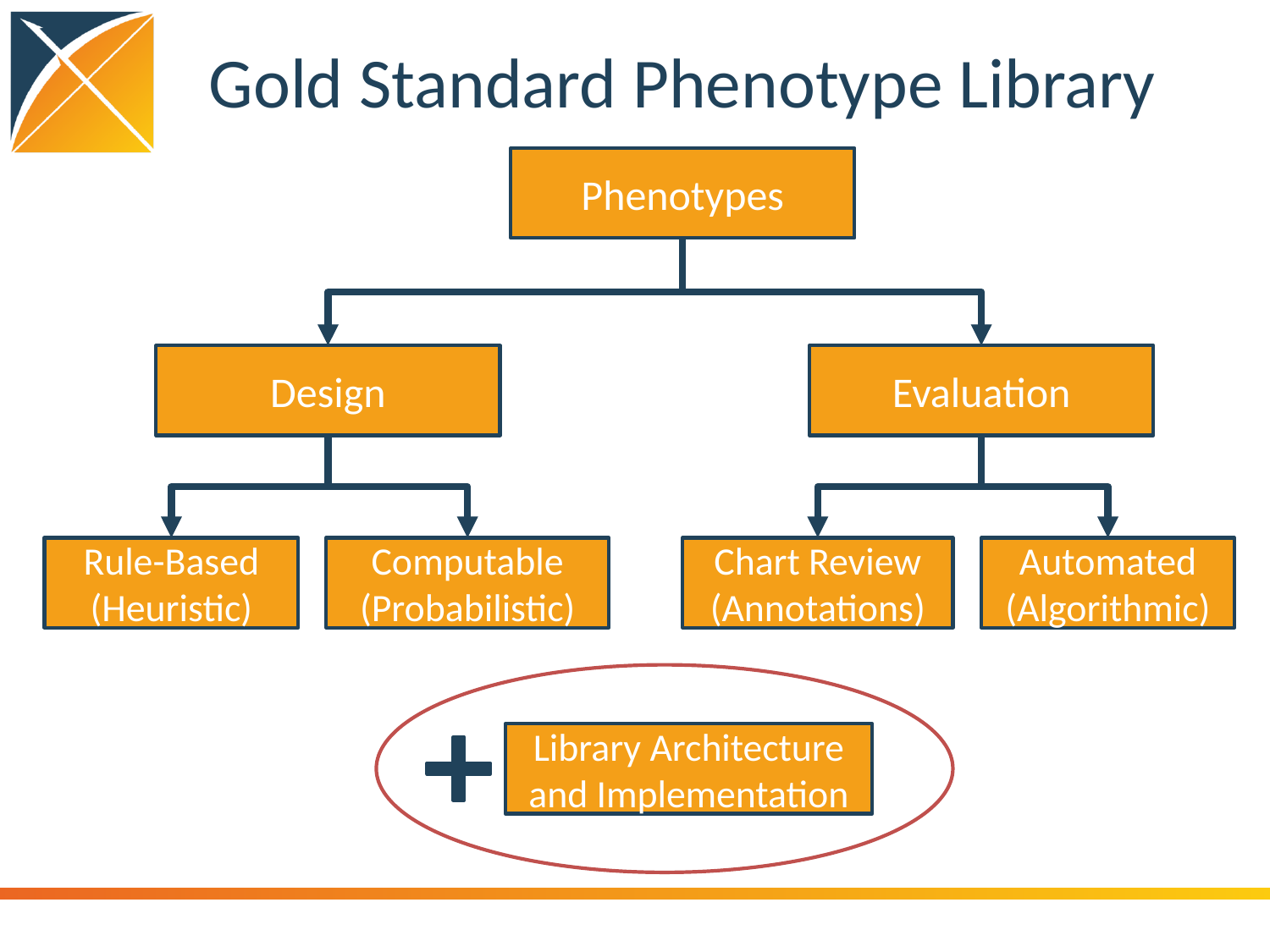

# Gold Standard Phenotype Library
Phenotypes
Design
Evaluation
Rule-Based
(Heuristic)
Computable
(Probabilistic)
Chart Review
(Annotations)
Automated
(Algorithmic)

Library Architecture and Implementation